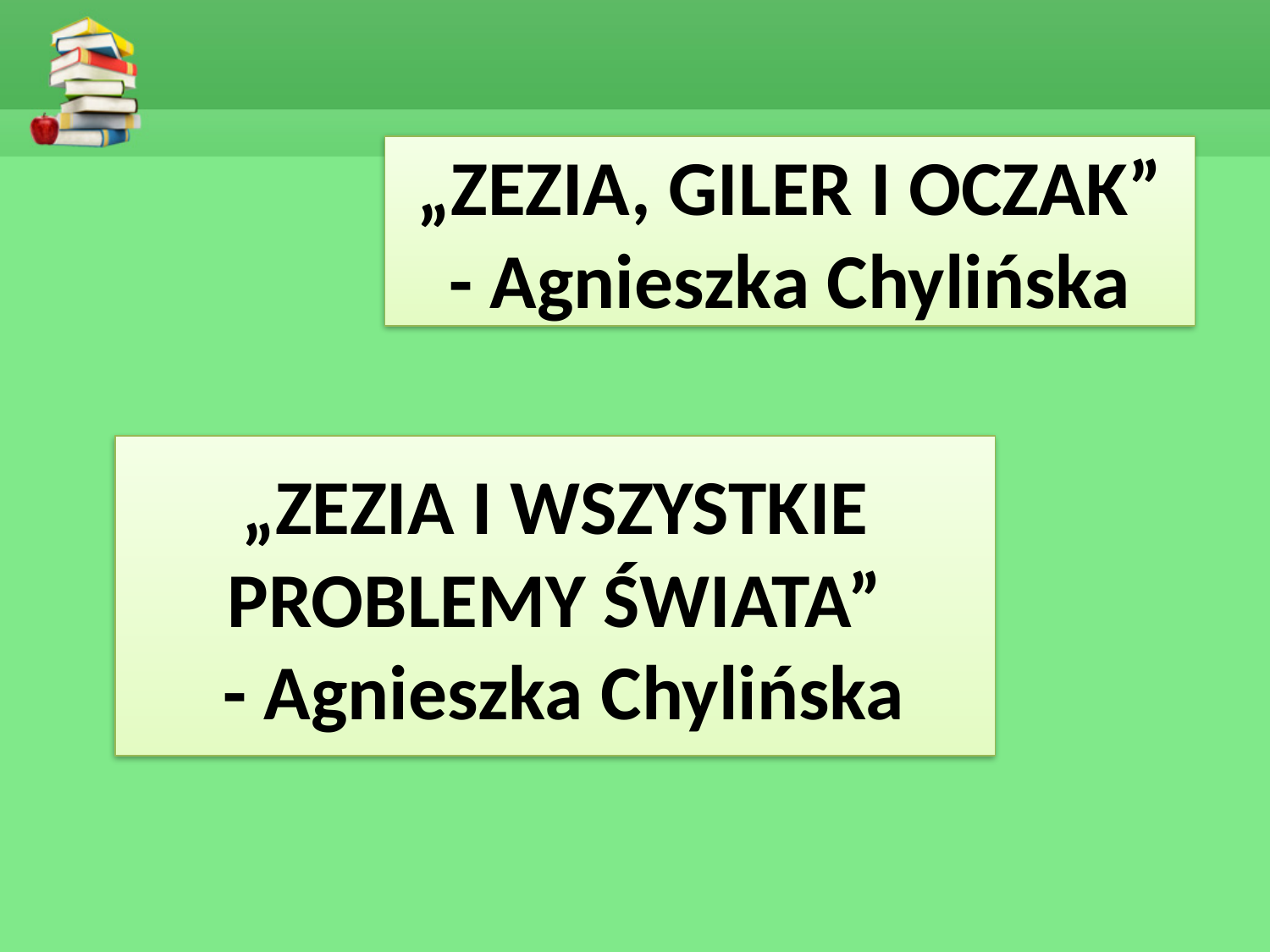

# „ZEZIA, GILER I OCZAK” - Agnieszka Chylińska

„ZEZIA I WSZYSTKIE PROBLEMY ŚWIATA”
 - Agnieszka Chylińska